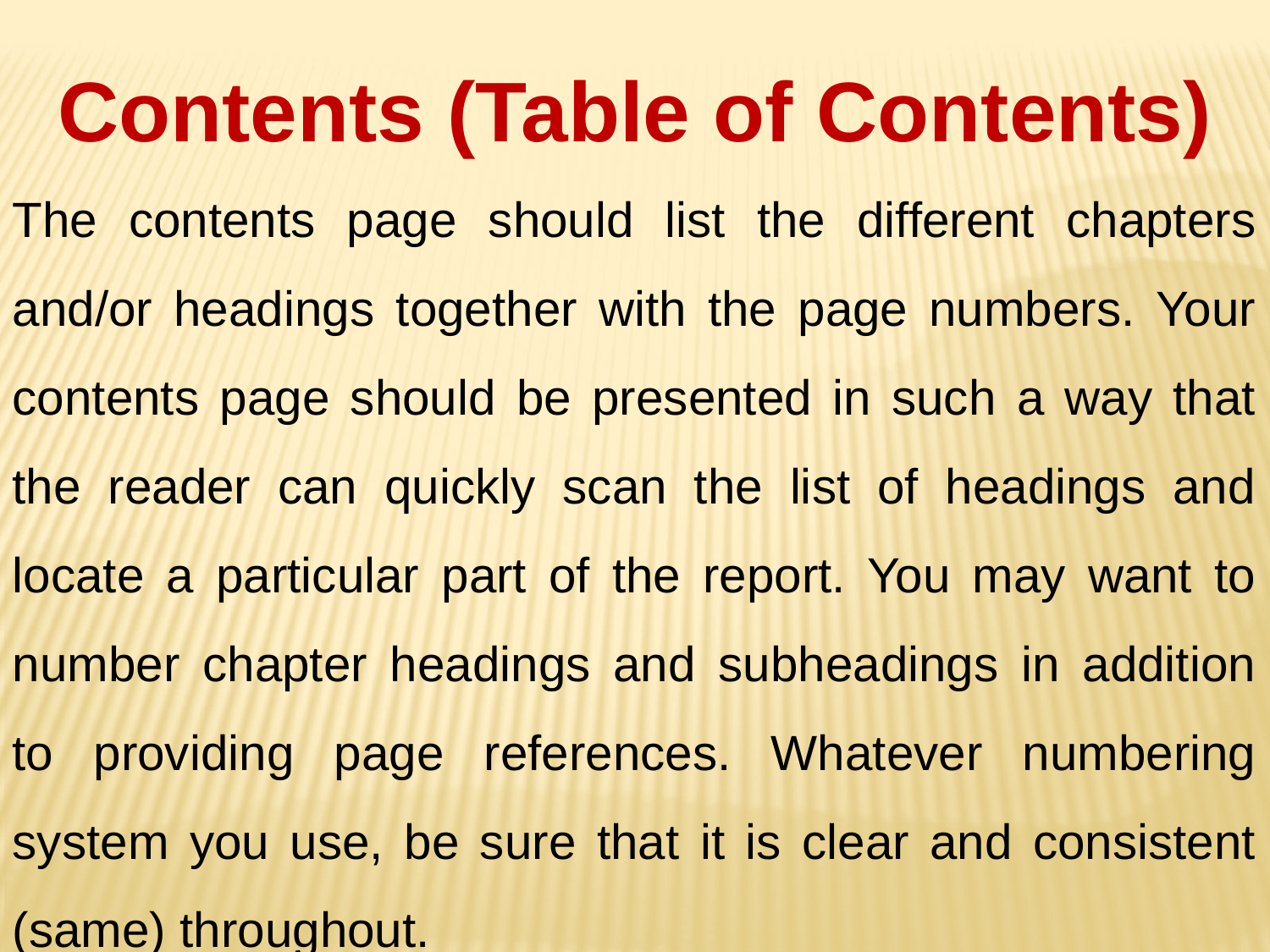

Contents (Table of Contents)
The contents page should list the different chapters and/or headings together with the page numbers. Your contents page should be presented in such a way that the reader can quickly scan the list of headings and locate a particular part of the report. You may want to number chapter headings and subheadings in addition to providing page references. Whatever numbering system you use, be sure that it is clear and consistent (same) throughout.